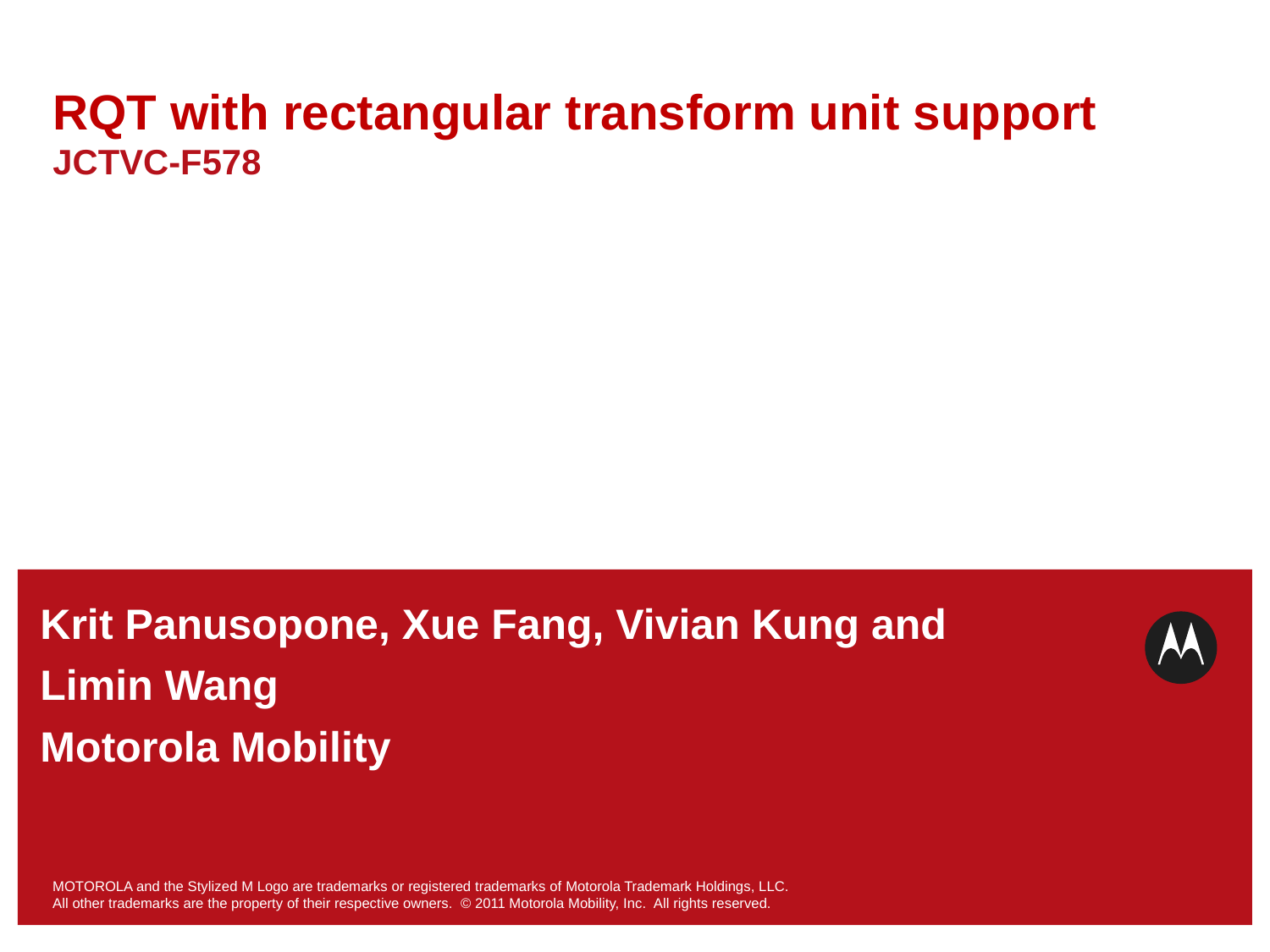

# RQT with rectangular transform unit support JCTVC-F578
Krit Panusopone, Xue Fang, Vivian Kung and
Limin Wang
Motorola Mobility